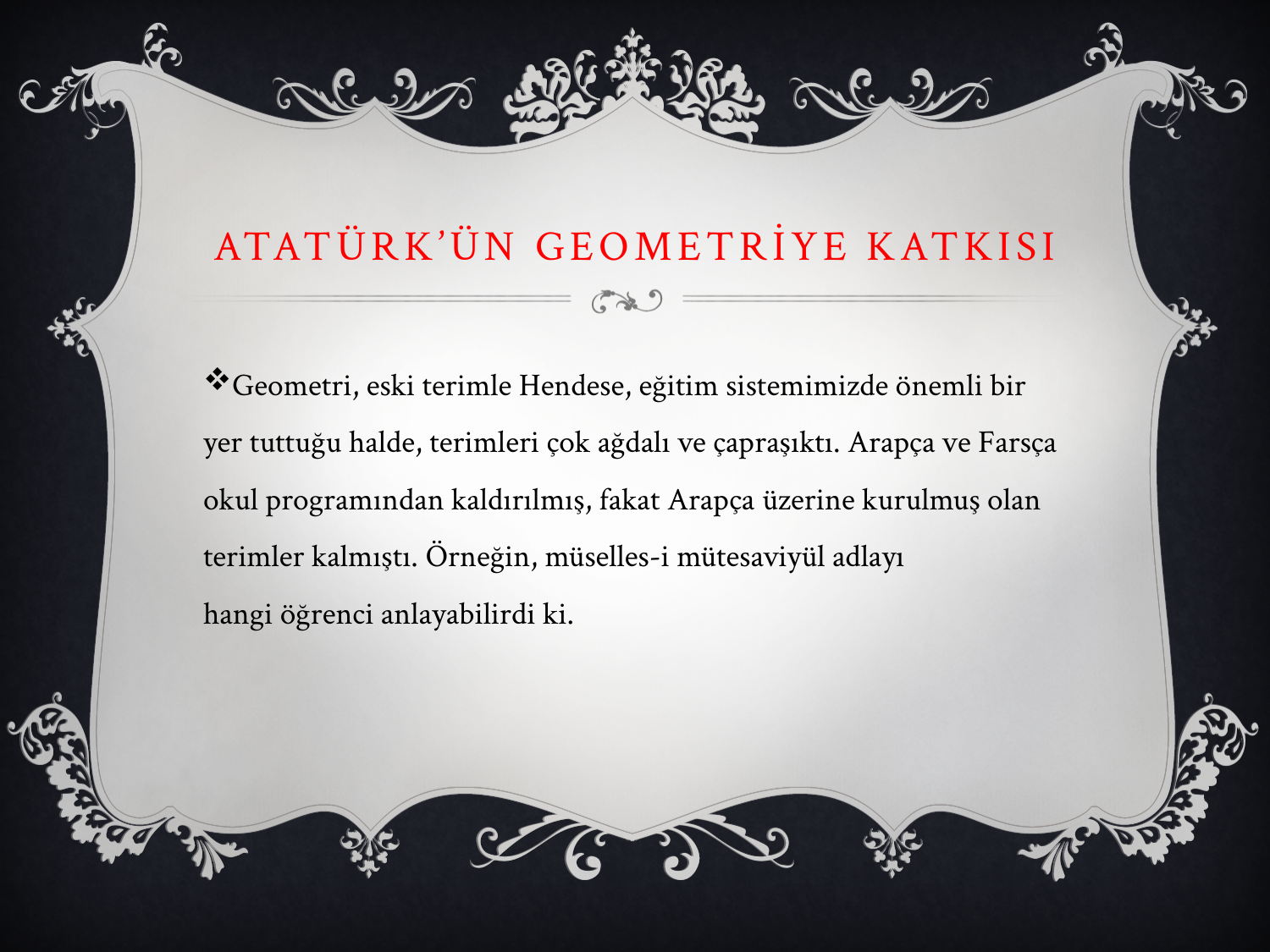

# Atatürk’ün geometriye katkısı
Geometri, eski terimle Hendese, eğitim sistemimizde önemli bir yer tuttuğu halde, terimleri çok ağdalı ve çapraşıktı. Arapça ve Farsça okul programından kaldırılmış, fakat Arapça üzerine kurulmuş olan terimler kalmıştı. Örneğin, müselles-i mütesaviyül adlayı hangi öğrenci anlayabilirdi ki.